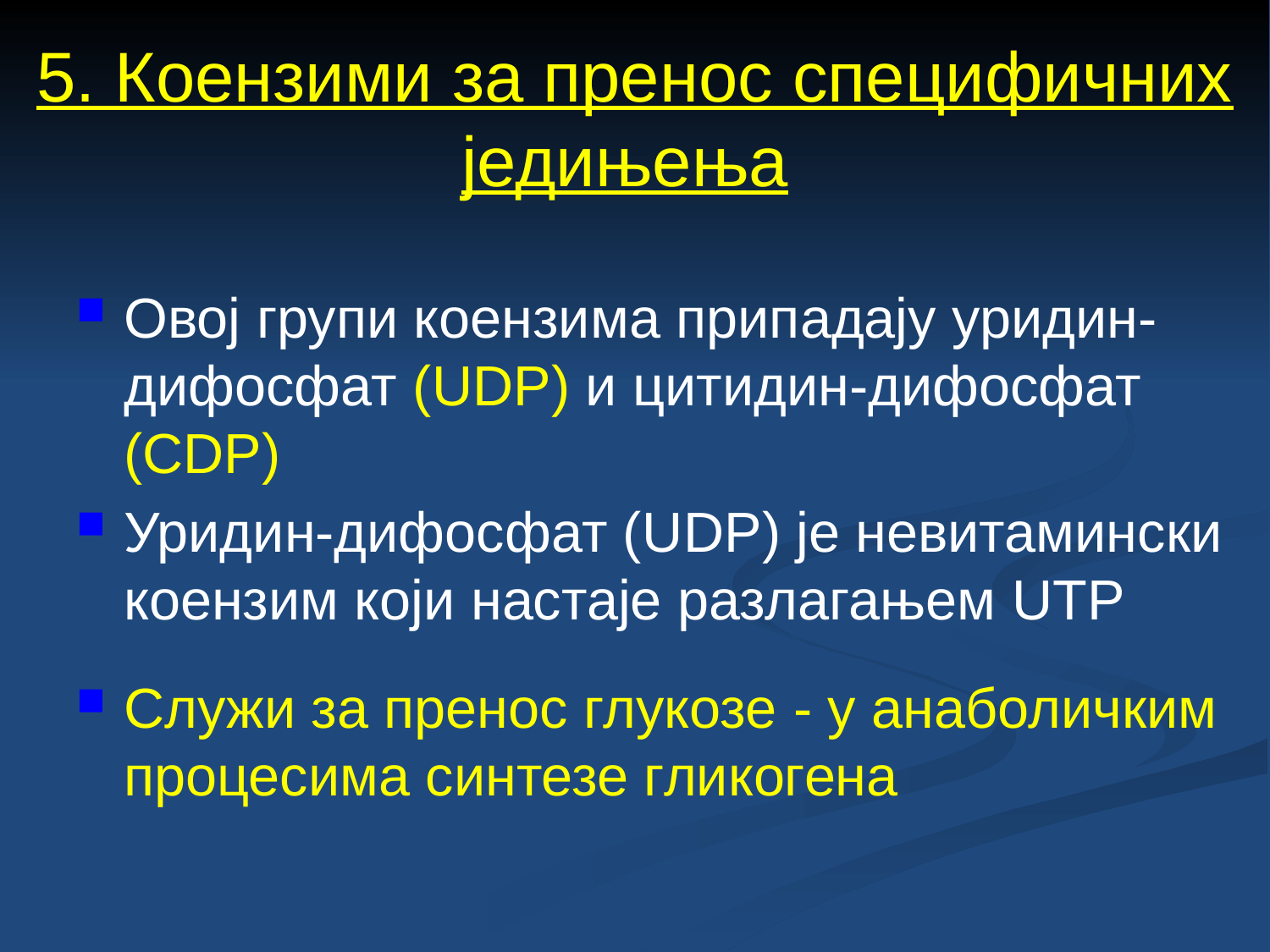

# 5. Коензими за пренос специфичних једињења
Овој групи коензима припадају уридин-дифосфат (UDP) и цитидин-дифосфат (CDP)
Уридин-дифосфат (UDP) је невитамински коензим који настаје разлагањем UTP

Служи за пренос глукозе - у анаболичким процесима синтезе гликогена